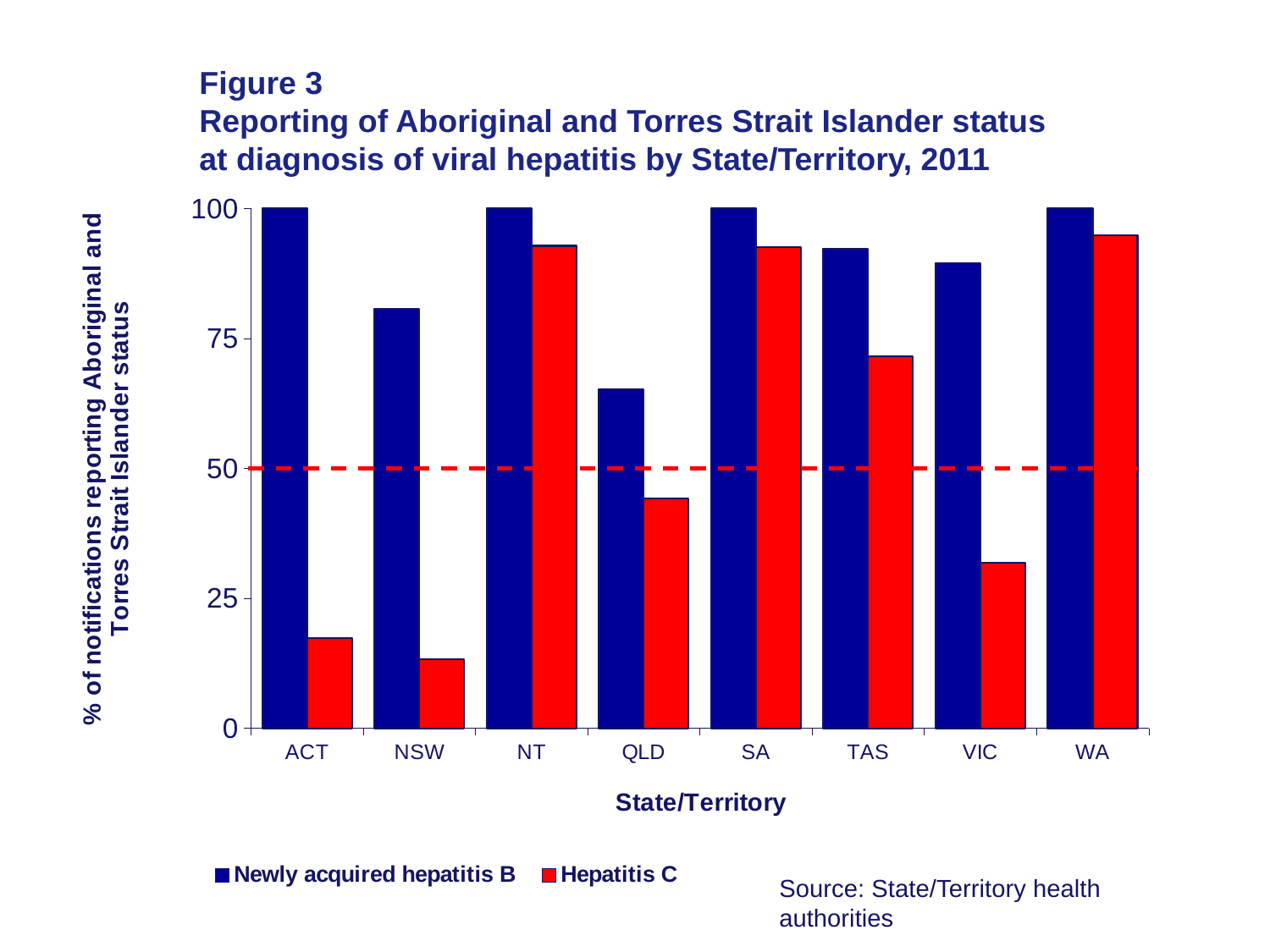

# Figure 3 Reporting of Aboriginal and Torres Strait Islander status at diagnosis of viral hepatitis by State/Territory, 2011

### Chart

| Category | Newly acquired hepatitis B | Hepatitis C |
|---|---|---|
| ACT | 100.0 | 17.27748691099477 |
| NSW | 80.64516129032258 | 13.259170174383646 |
| NT | 100.0 | 92.82296650717703 |
| QLD | 65.21739130434793 | 44.188911704312105 |
| SA | 100.0 | 92.57641921397378 |
| TAS | 92.30769230769228 | 71.61572052401746 |
| VIC | 89.55223880597015 | 31.79289687633708 |
| WA | 100.0 | 94.79553903345719 |
Source: State/Territory health authorities